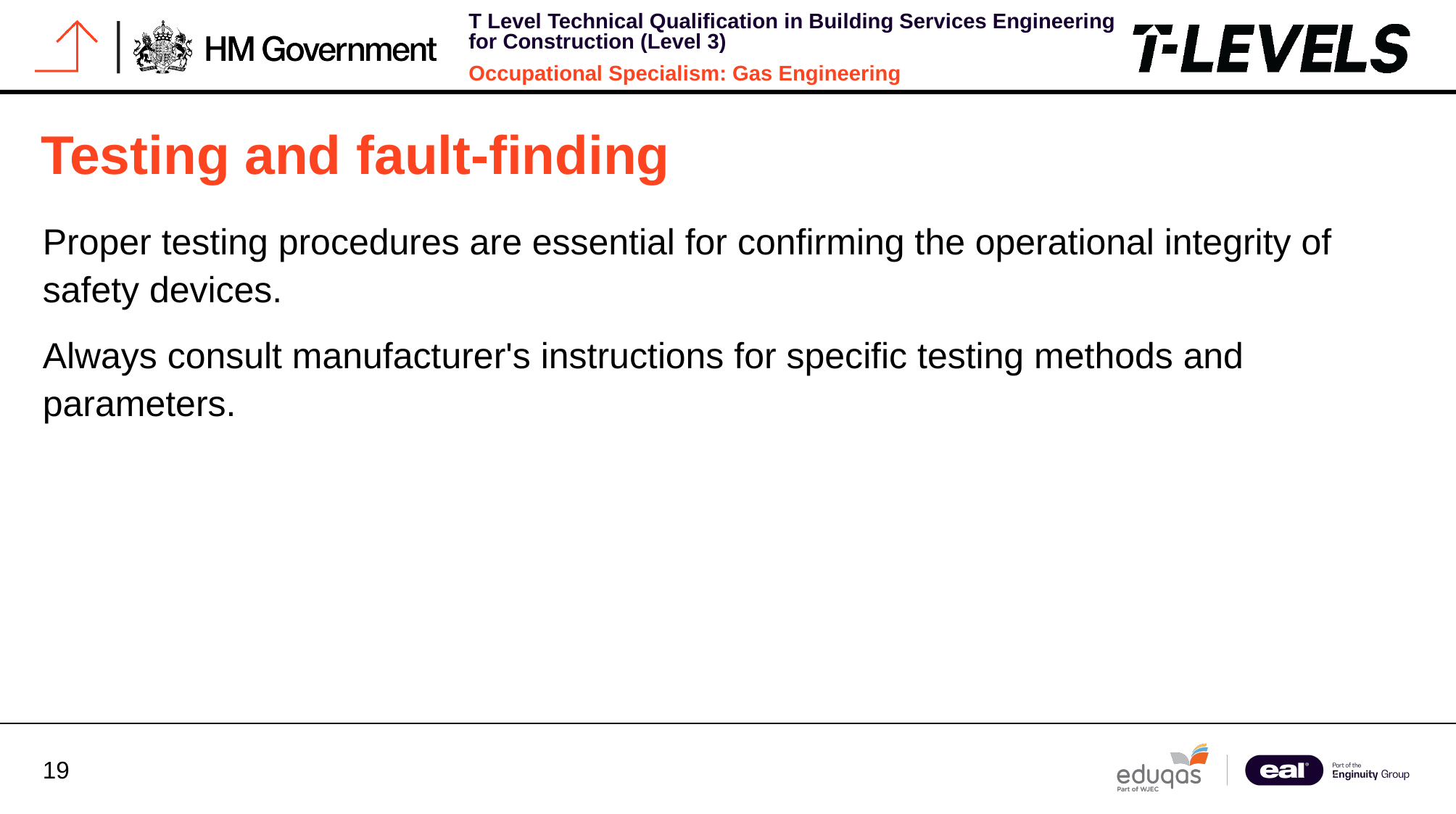

# Testing and fault-finding
Proper testing procedures are essential for confirming the operational integrity of safety devices.
Always consult manufacturer's instructions for specific testing methods and parameters.